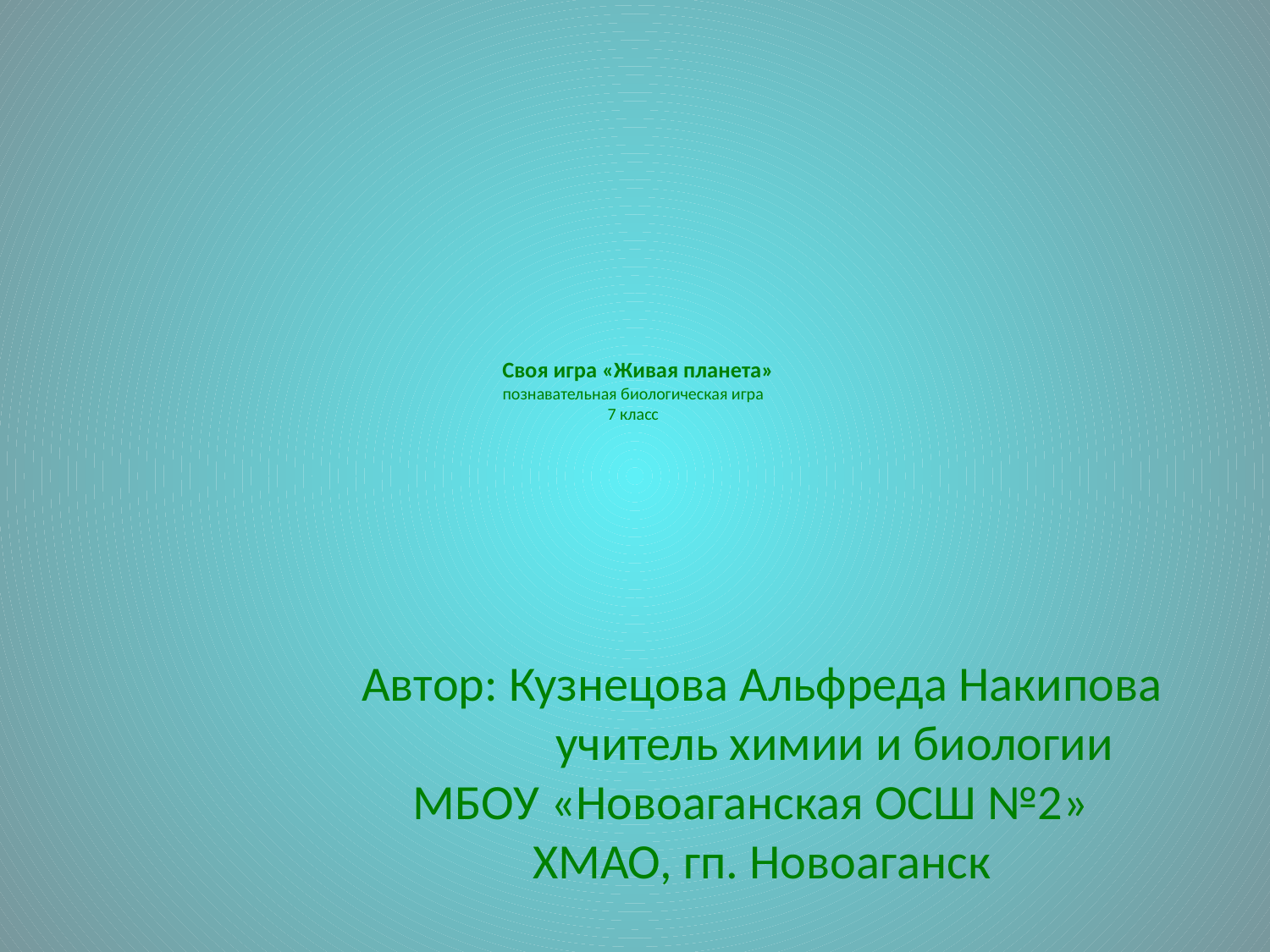

# Своя игра «Живая планета» познавательная биологическая игра 7 класс
Автор: Кузнецова Альфреда Накипова
             учитель химии и биологии
МБОУ «Новоаганская ОСШ №2»
ХМАО, гп. Новоаганск